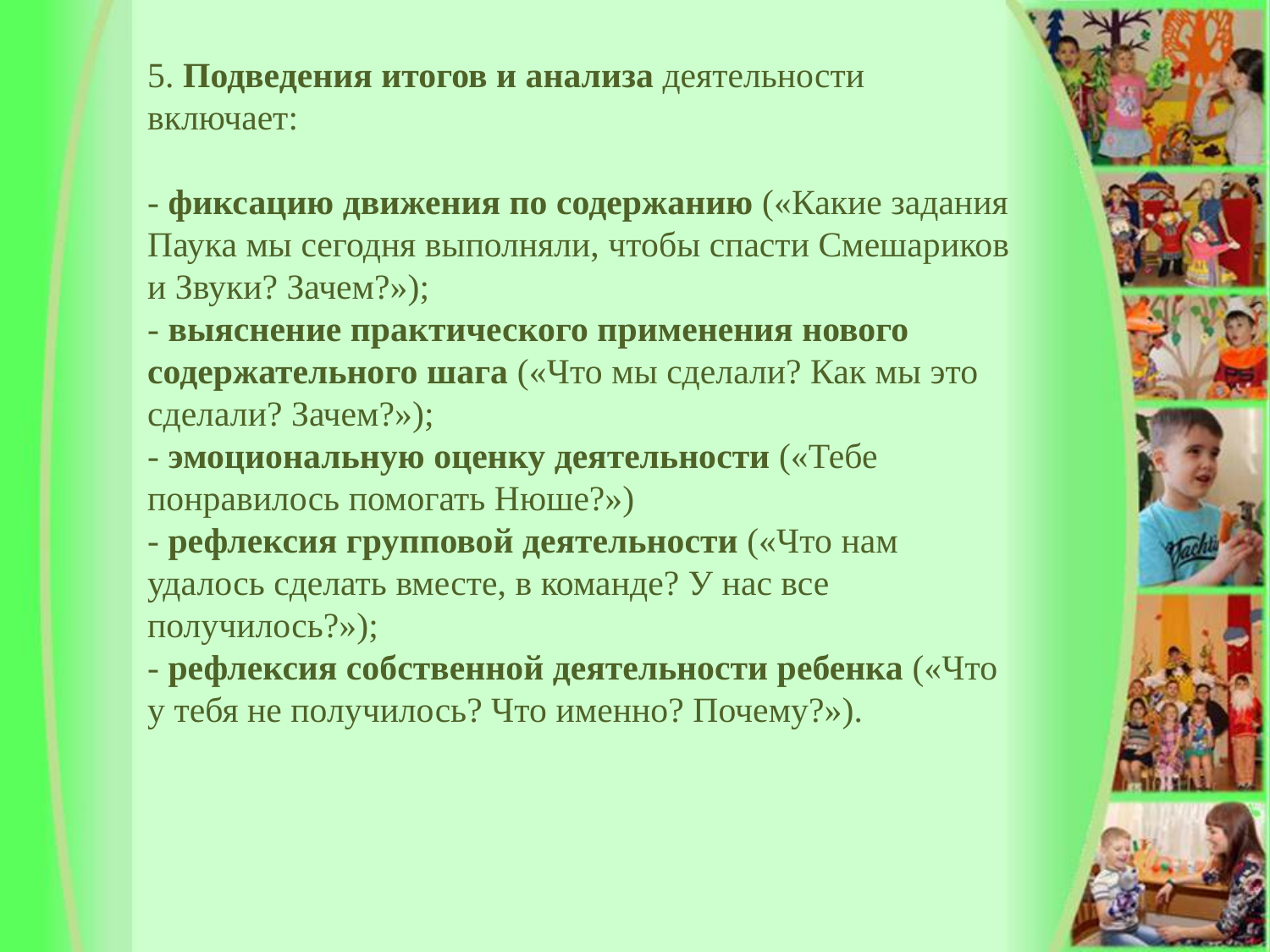

5. Подведения итогов и анализа деятельности включает:

- фиксацию движения по содержанию («Какие задания  Паука мы сегодня выполняли, чтобы спасти Смешариков и Звуки? Зачем?»);
- выяснение практического применения нового содержательного шага («Что мы сделали? Как мы это сделали? Зачем?»);
- эмоциональную оценку деятельности («Тебе понравилось помогать Нюше?»)
- рефлексия групповой деятельности («Что нам удалось сделать вместе, в команде? У нас все получилось?»);
- рефлексия собственной деятельности ребенка («Что у тебя не получилось? Что именно? Почему?»).